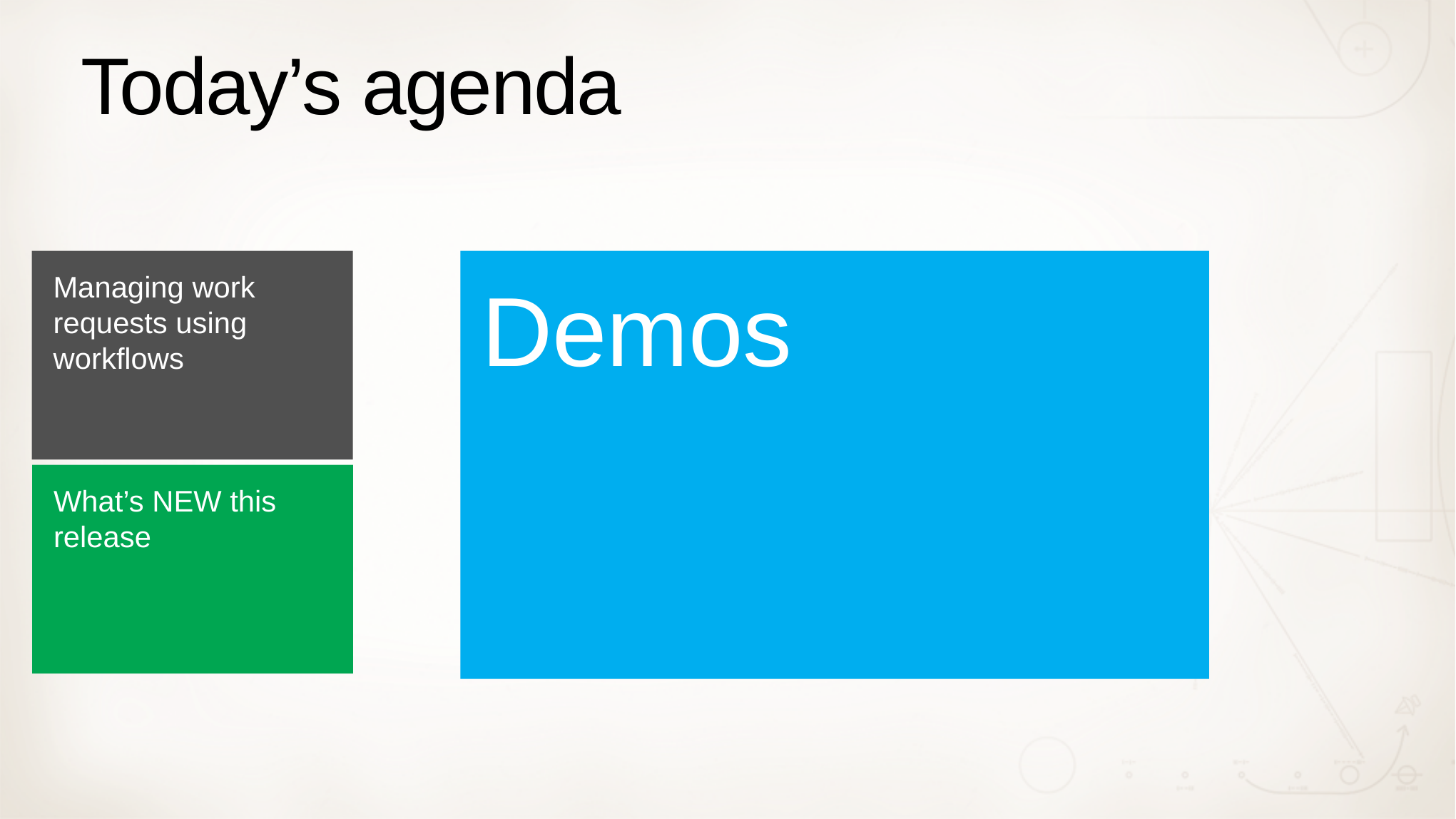

Today’s agenda
Managing work requests using workflows
Demos
What’s NEW this release